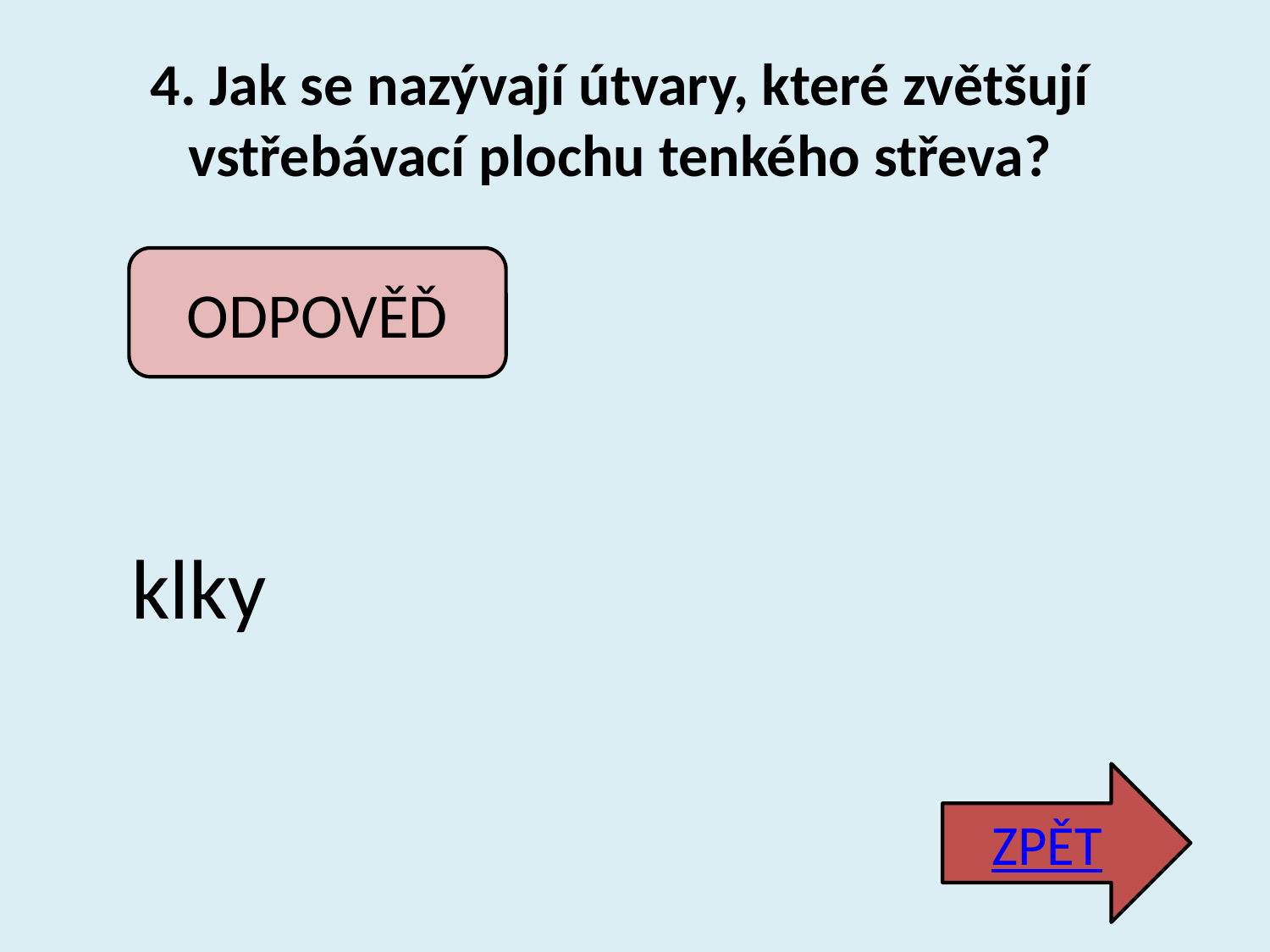

# 4. Jak se nazývají útvary, které zvětšují vstřebávací plochu tenkého střeva?

ODPOVĚĎ

klky
ZPĚT